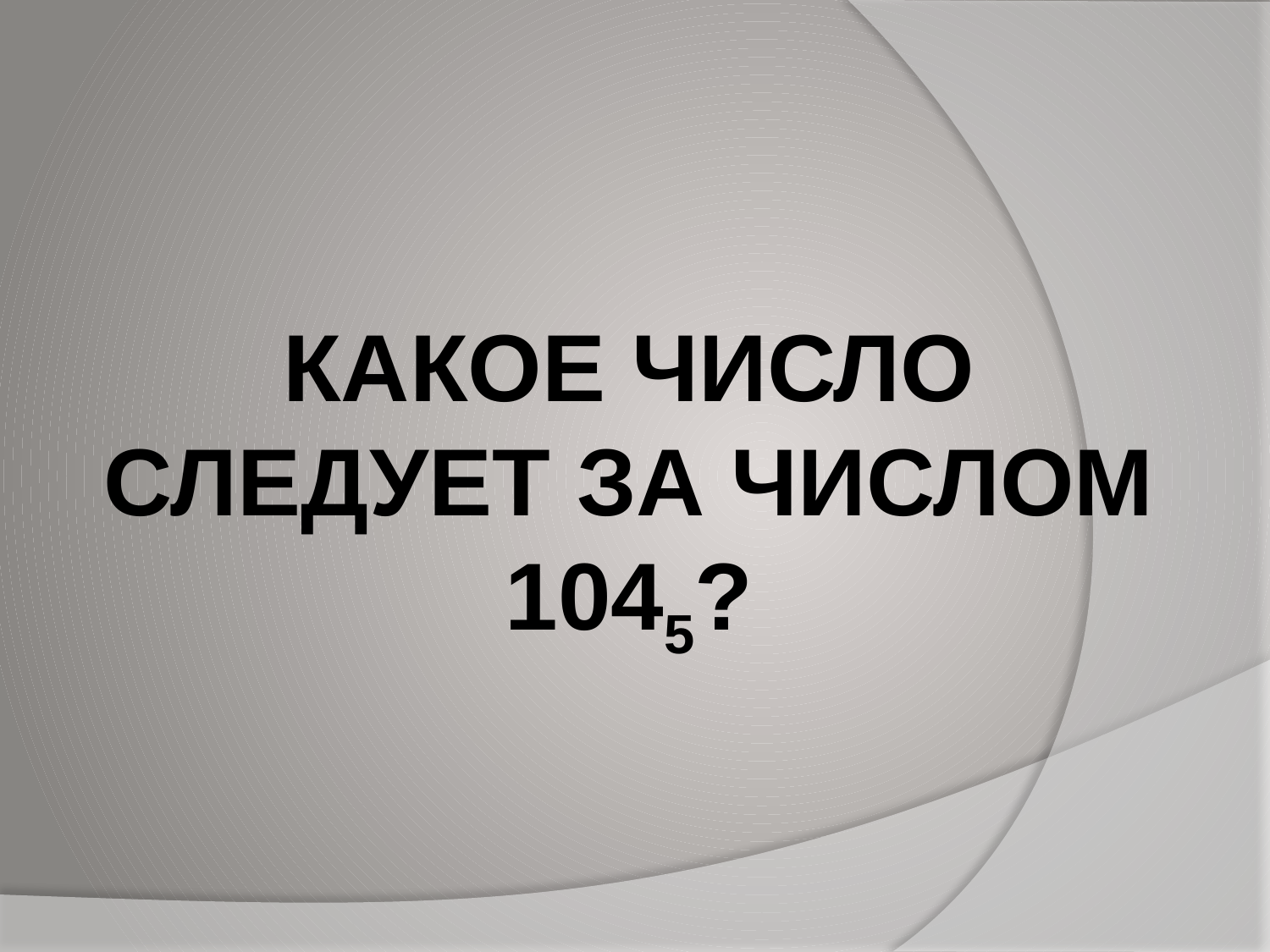

# Какое число следует за числом 1045?